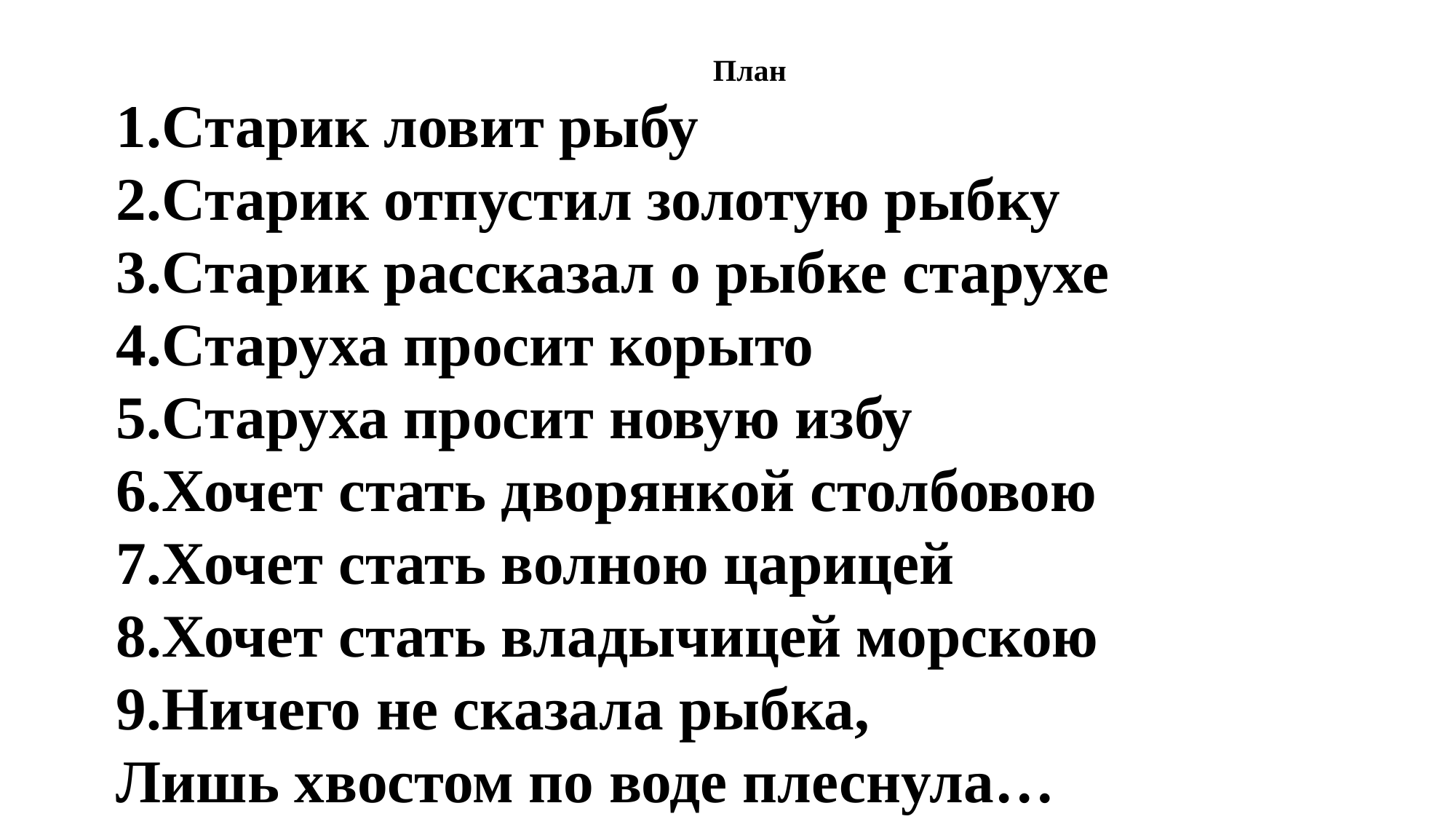

План
Старик ловит рыбу
Старик отпустил золотую рыбку
Старик рассказал о рыбке старухе
Старуха просит корыто
Старуха просит новую избу
Хочет стать дворянкой столбовою
Хочет стать волною царицей
Хочет стать владычицей морскою
Ничего не сказала рыбка,
Лишь хвостом по воде плеснула…